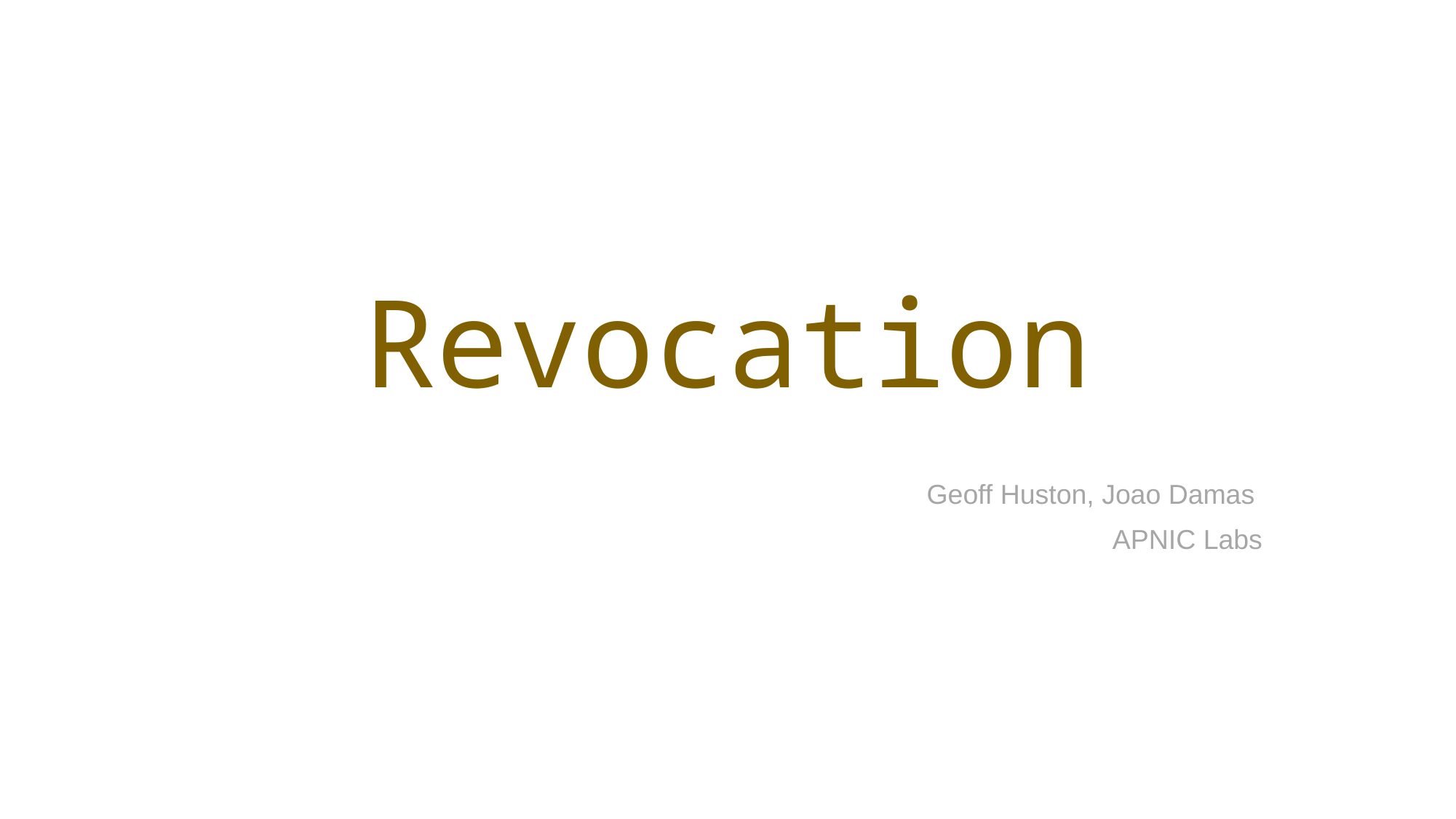

# Revocation
Geoff Huston, Joao Damas
APNIC Labs